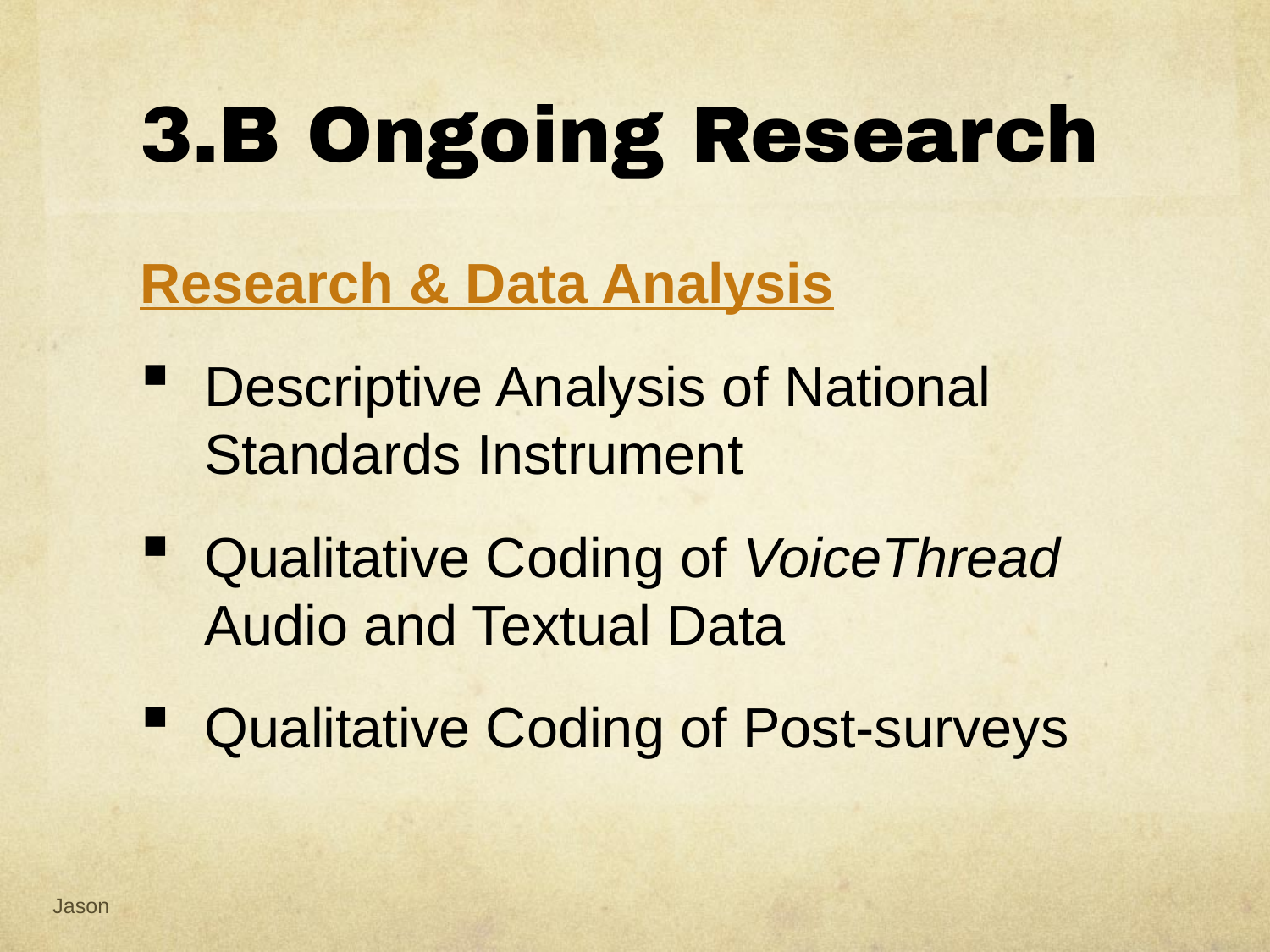

# 3.B Ongoing Research
Research & Data Analysis
Descriptive Analysis of National Standards Instrument
Qualitative Coding of VoiceThread Audio and Textual Data
Qualitative Coding of Post-surveys

Jason